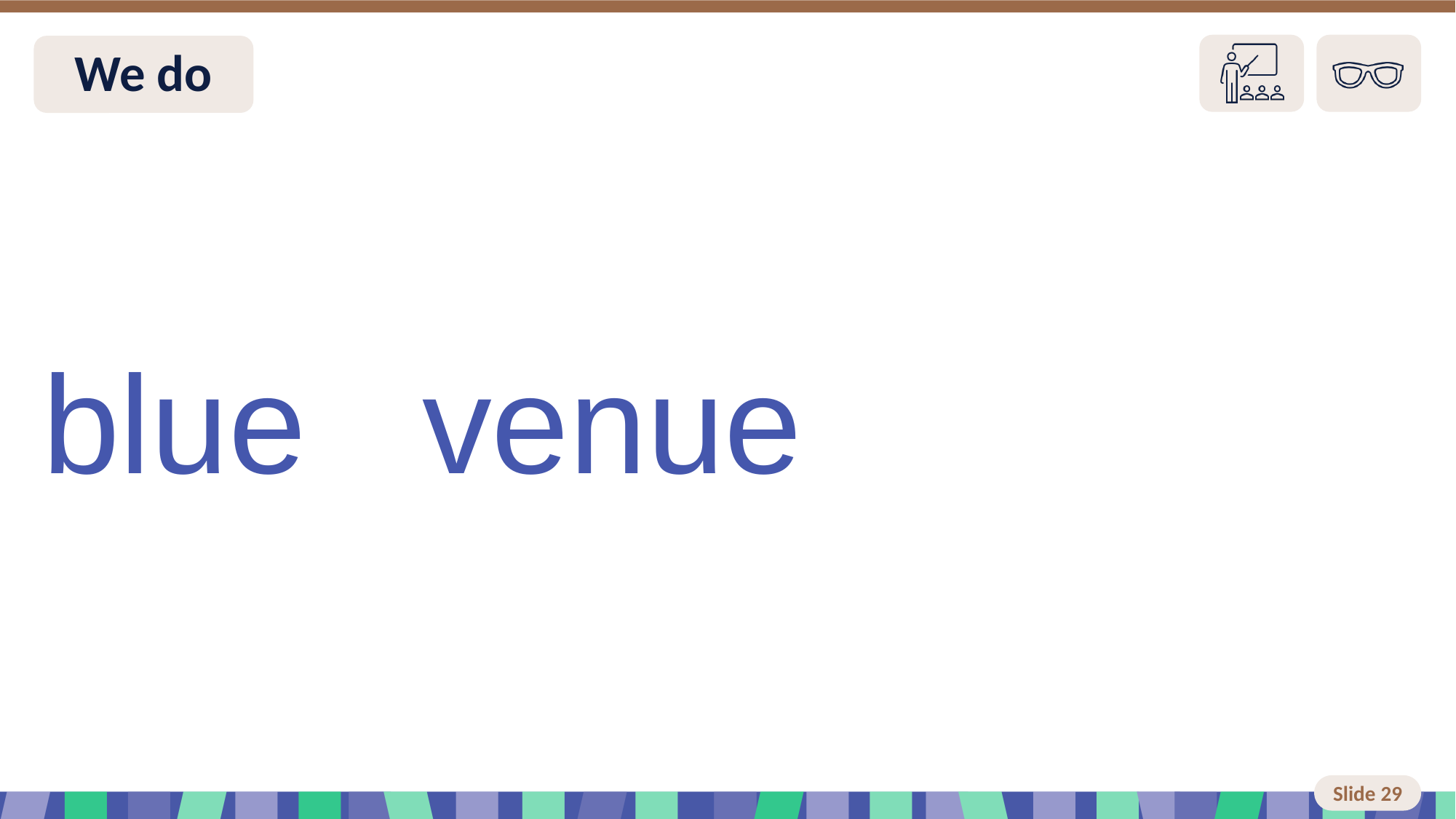

# Slide 29 We do
blue   venue